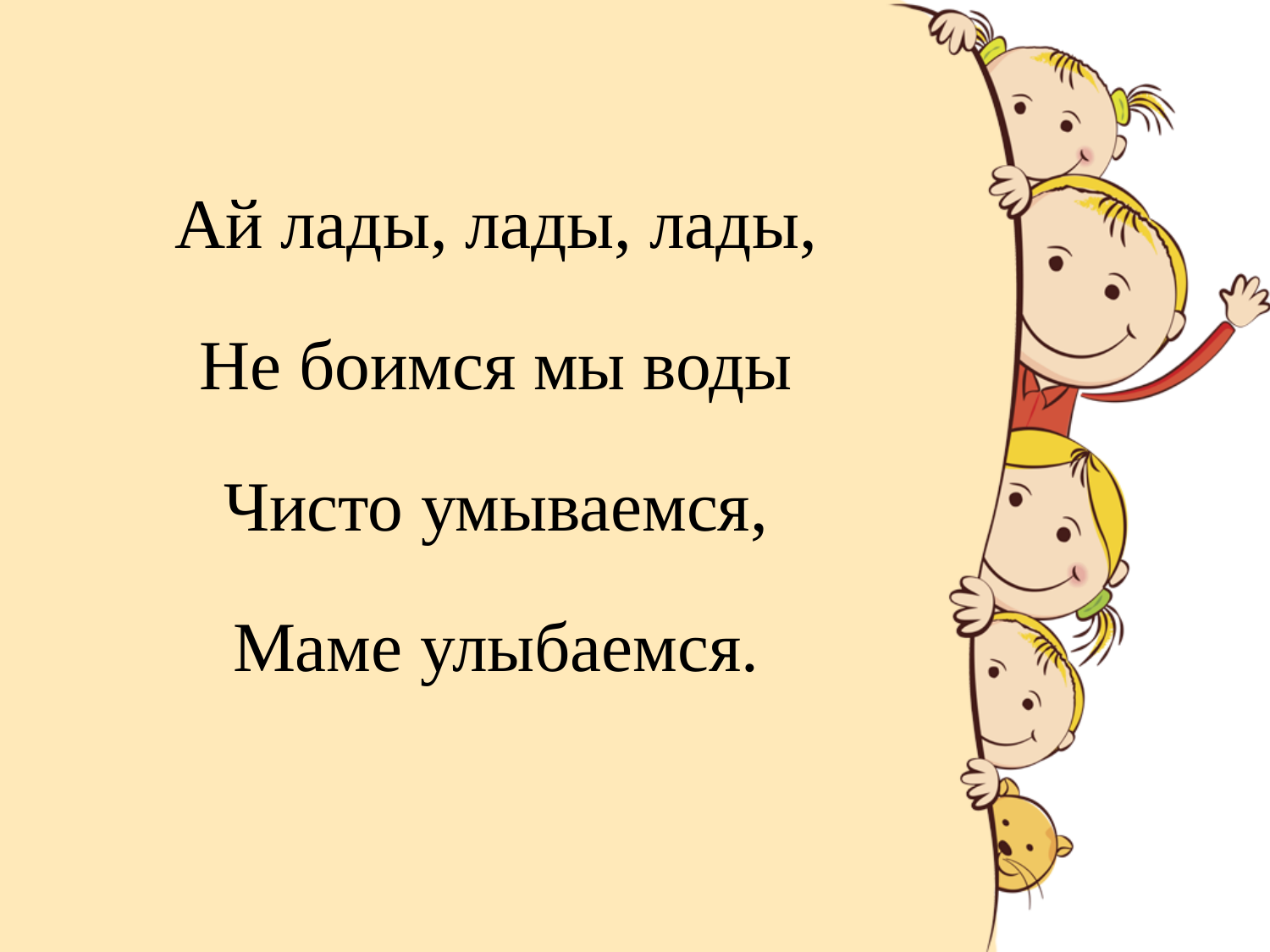

Ай лады, лады, лады,
Не боимся мы воды
Чисто умываемся,
Маме улыбаемся.